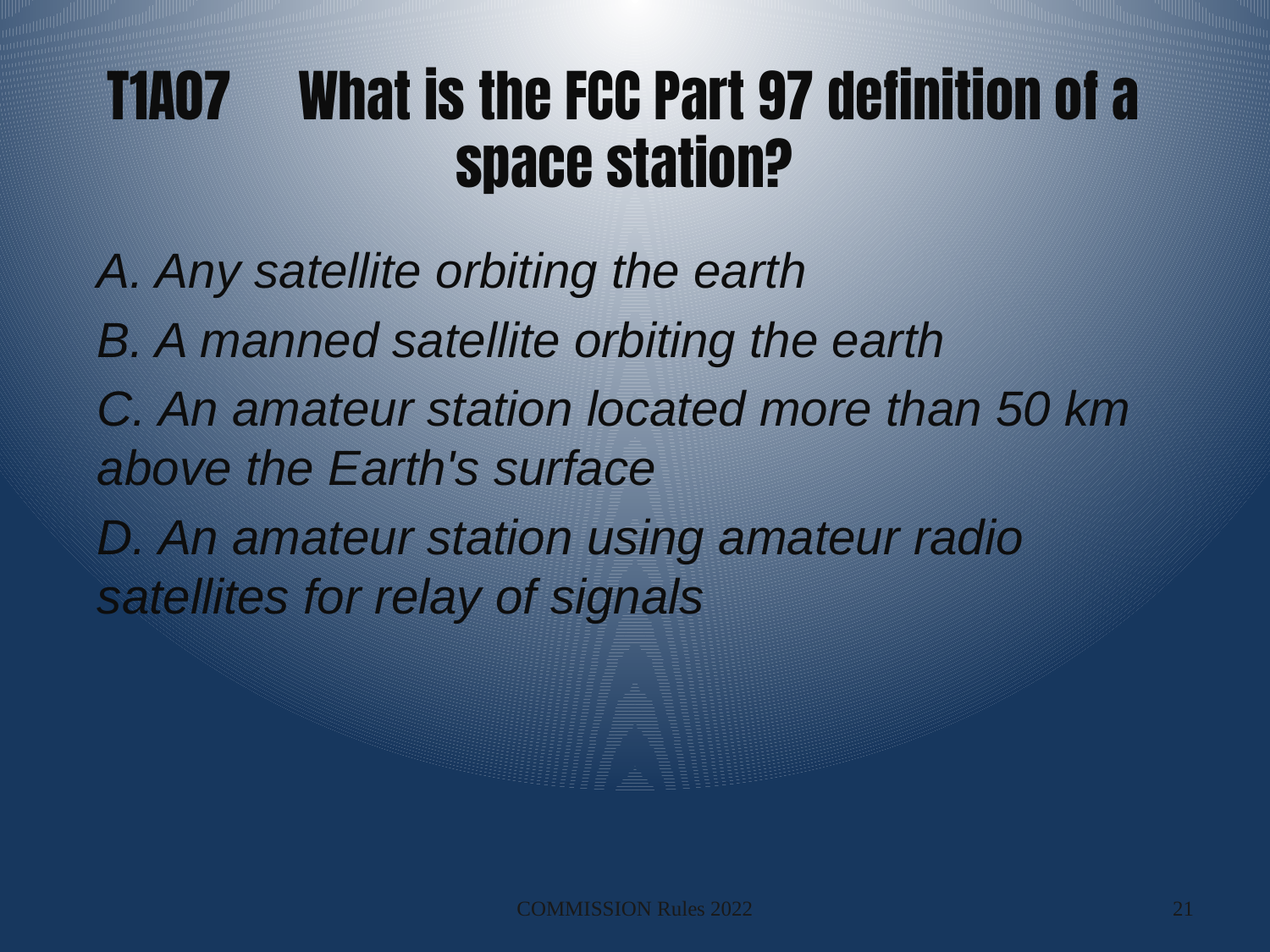

# T1A07     What is the FCC Part 97 definition of a space station?
A. Any satellite orbiting the earth
B. A manned satellite orbiting the earth
C. An amateur station located more than 50 km above the Earth's surface
D. An amateur station using amateur radio satellites for relay of signals
COMMISSION Rules 2022
21